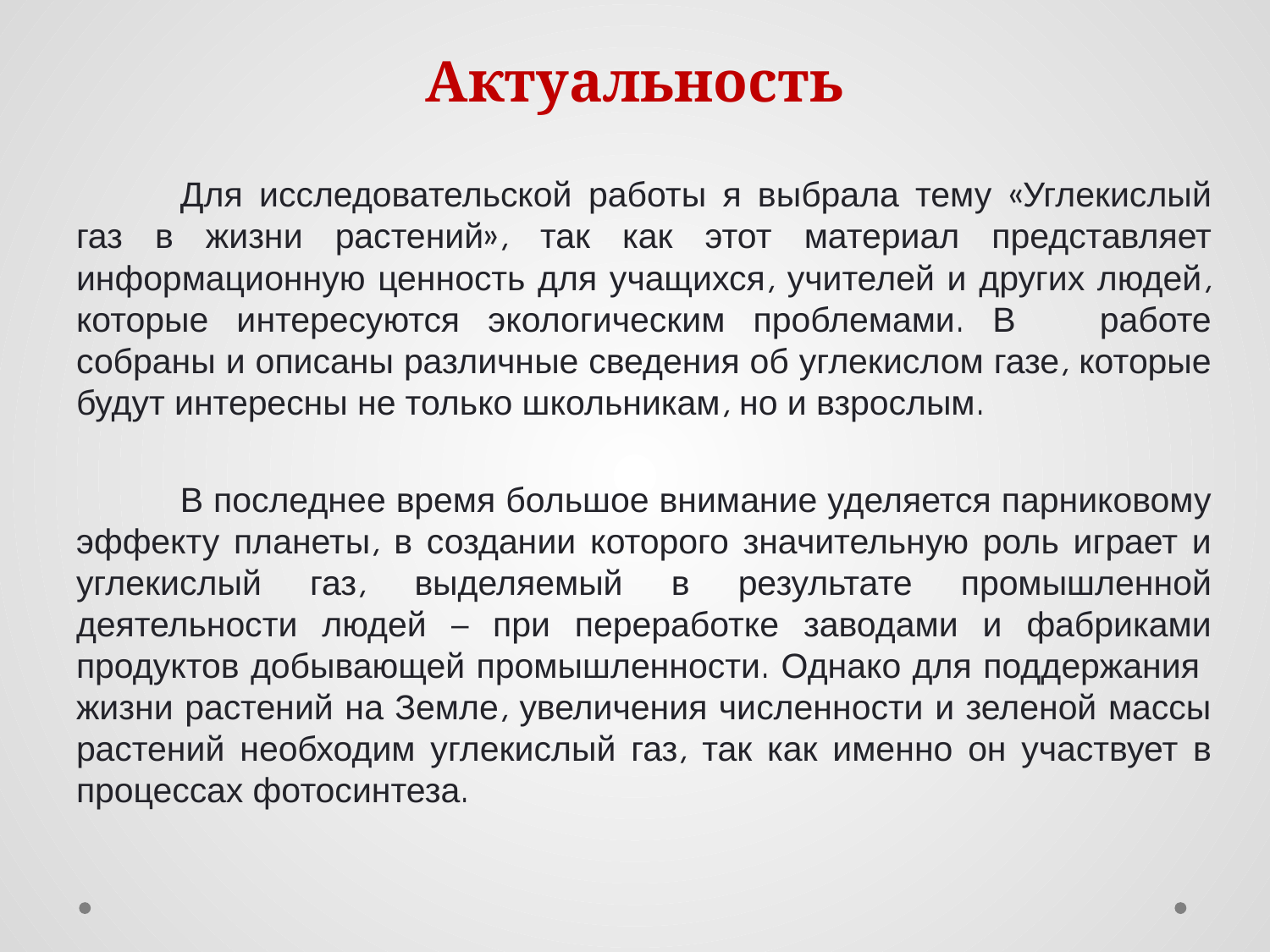

# Актуальность
	Для исследовательской работы я выбрала тему «Углекислый газ в жизни растений», так как этот материал представляет информационную ценность для учащихся, учителей и других людей, которые интересуются экологическим проблемами. В   работе собраны и описаны различные сведения об углекислом газе, которые будут интересны не только школьникам, но и взрослым.

	В последнее время большое внимание уделяется парниковому эффекту планеты, в создании которого значительную роль играет и углекислый газ, выделяемый в результате промышленной деятельности людей – при переработке заводами и фабриками продуктов добывающей промышленности. Однако для поддержания  жизни растений на Земле, увеличения численности и зеленой массы растений необходим углекислый газ, так как именно он участвует в процессах фотосинтеза.